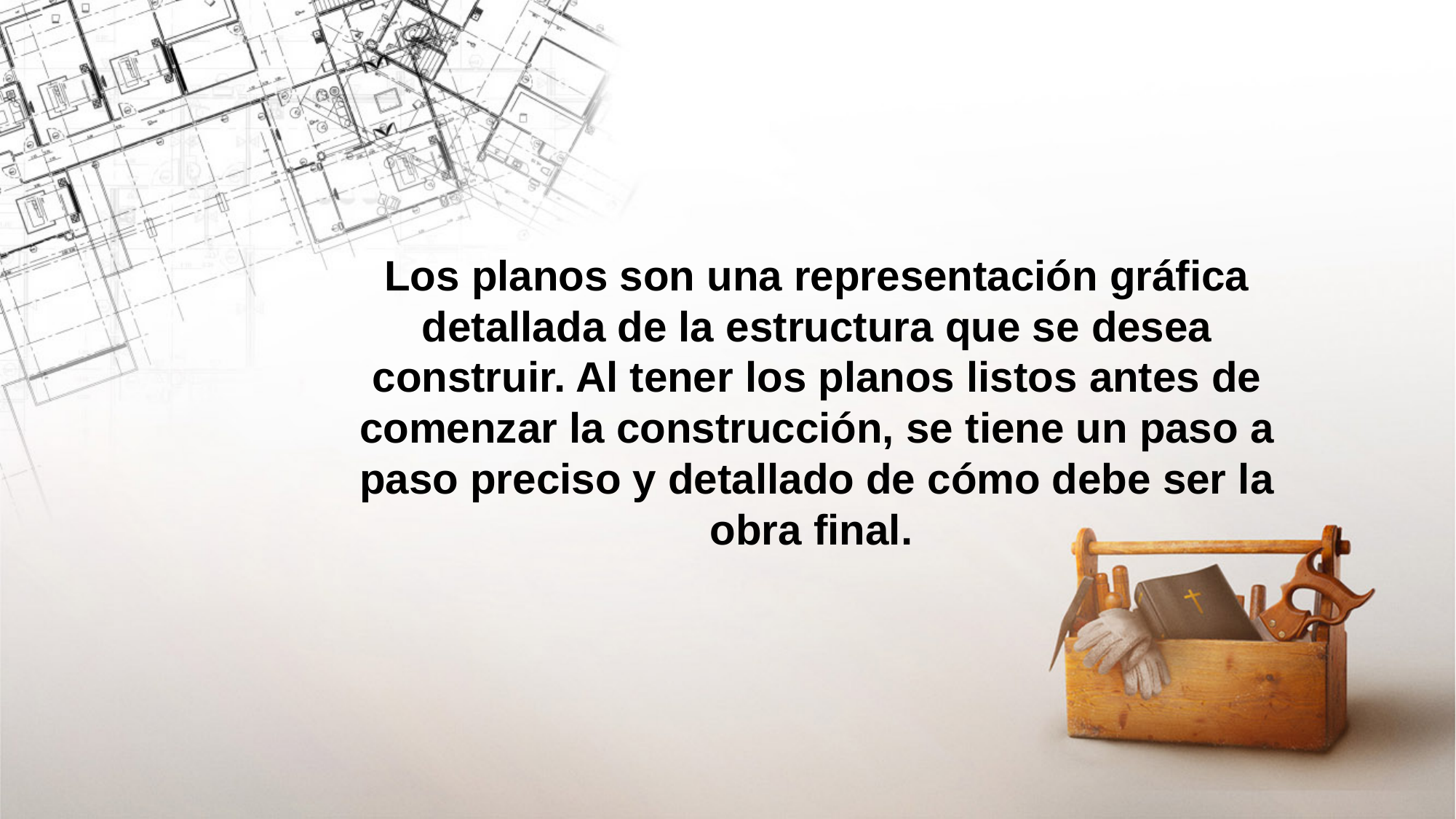

Los planos son una representación gráfica detallada de la estructura que se desea construir. Al tener los planos listos antes de comenzar la construcción, se tiene un paso a paso preciso y detallado de cómo debe ser la obra final.